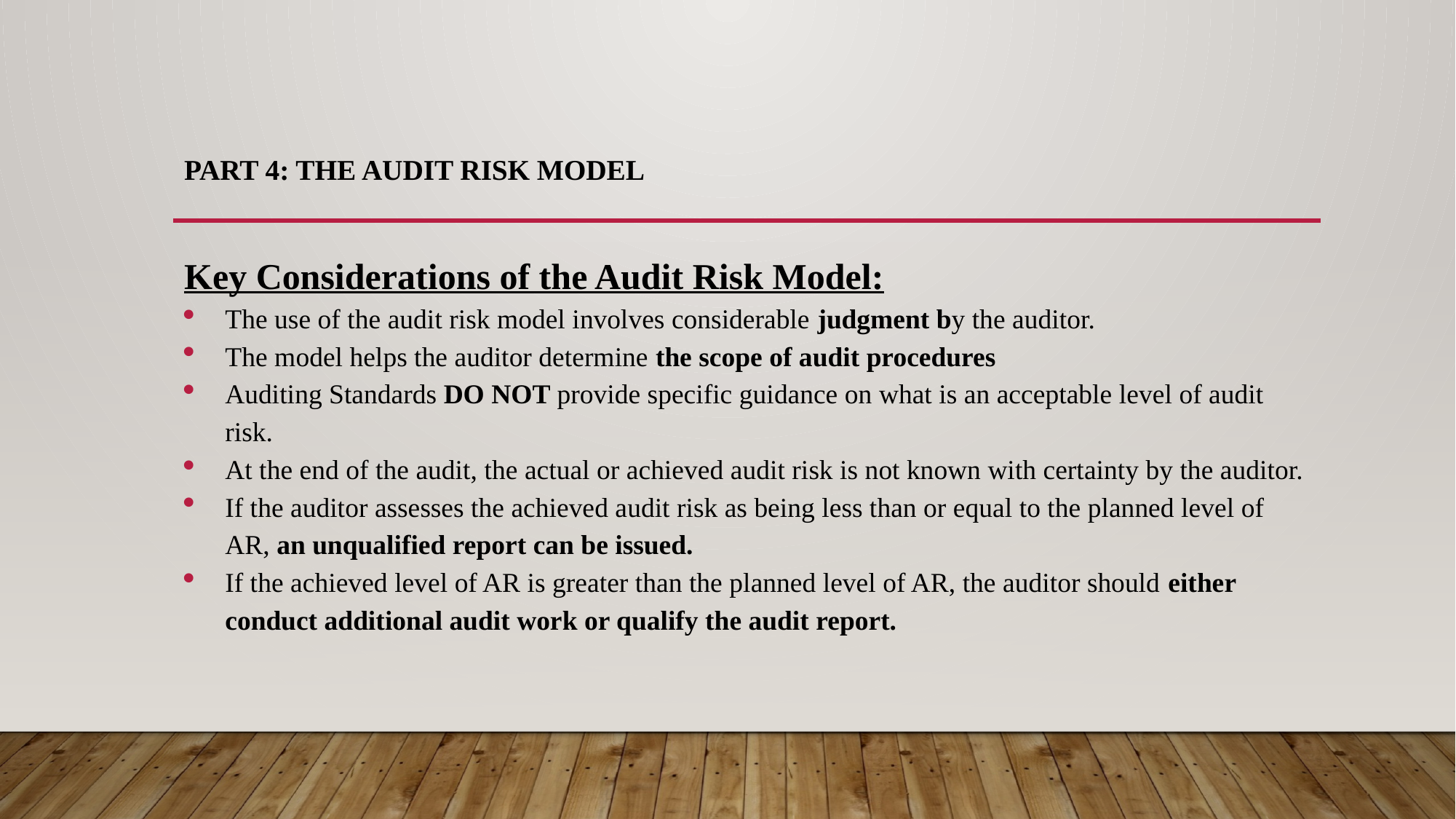

# Part 4: The Audit Risk Model
Key Considerations of the Audit Risk Model:
The use of the audit risk model involves considerable judgment by the auditor.
The model helps the auditor determine the scope of audit procedures
Auditing Standards DO NOT provide specific guidance on what is an acceptable level of audit risk.
At the end of the audit, the actual or achieved audit risk is not known with certainty by the auditor.
If the auditor assesses the achieved audit risk as being less than or equal to the planned level of AR, an unqualified report can be issued.
If the achieved level of AR is greater than the planned level of AR, the auditor should either conduct additional audit work or qualify the audit report.